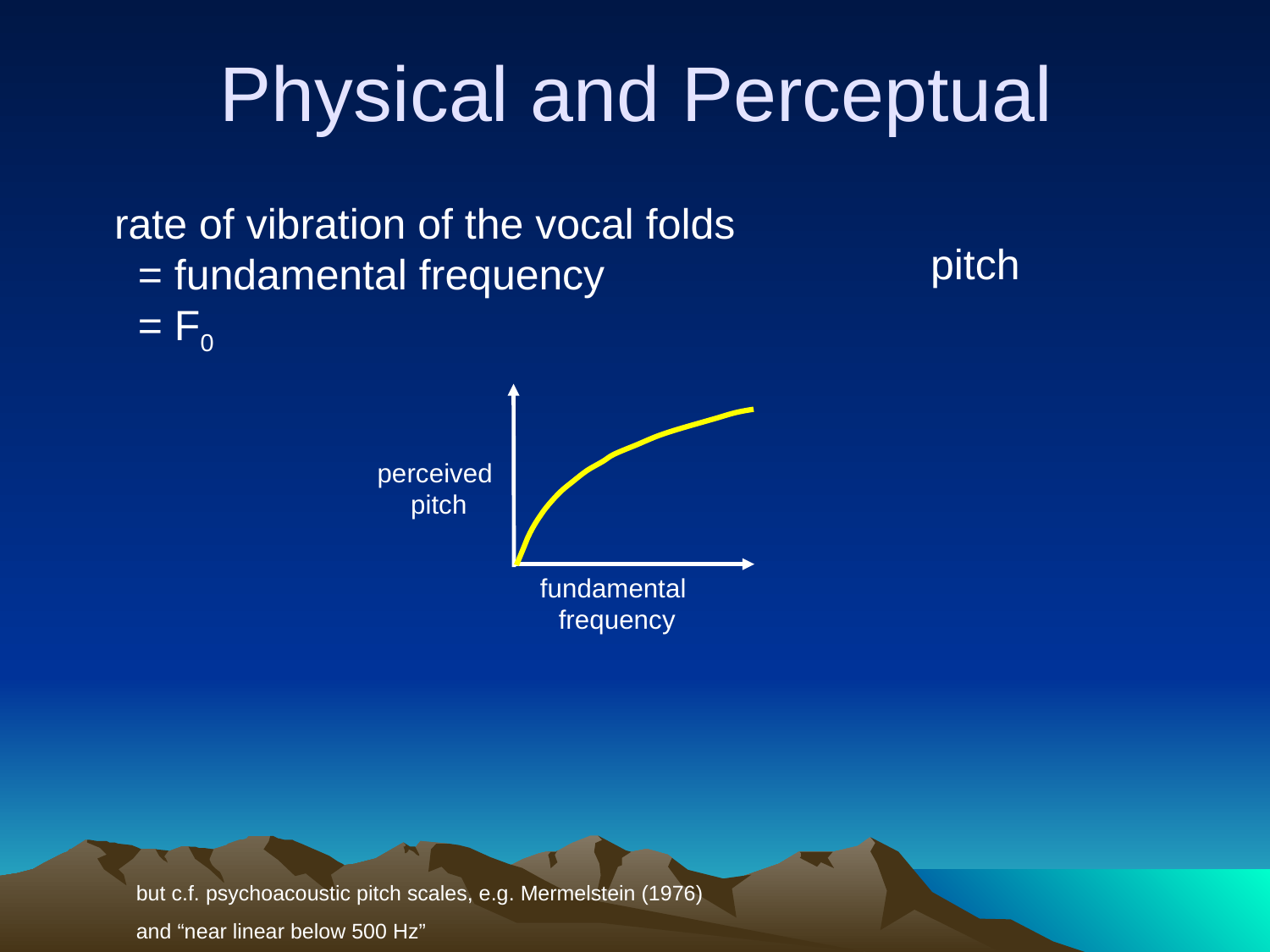

# Physical and Perceptual
rate of vibration of the vocal folds
  = fundamental frequency
  = F0
pitch

perceived
pitch

fundamental
frequency
but c.f. psychoacoustic pitch scales, e.g. Mermelstein (1976)
and “near linear below 500 Hz”